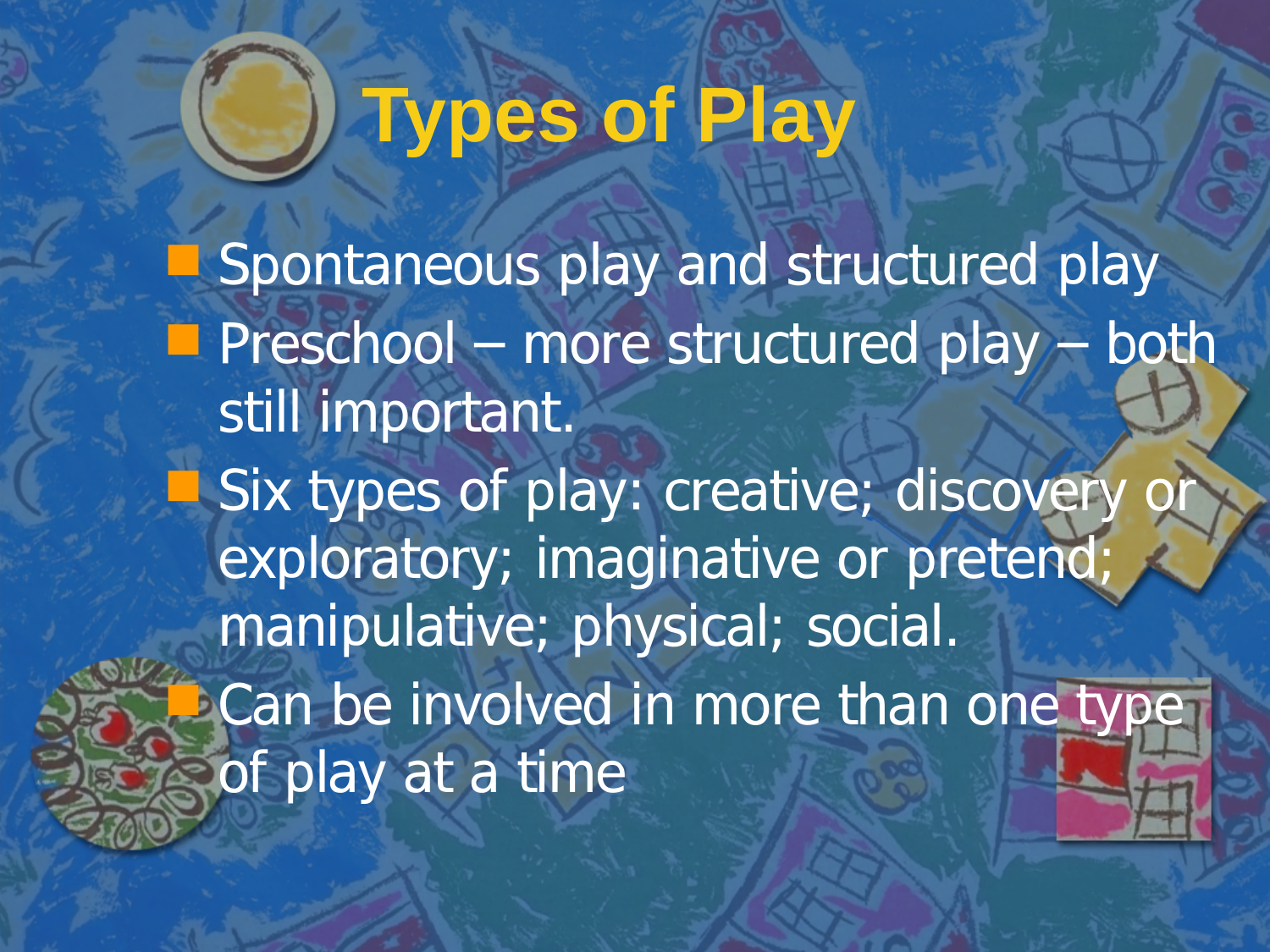

# Types of Play
Spontaneous play and structured play
Preschool – more structured play – both still important.
Six types of play: creative; discovery or exploratory; imaginative or pretend; manipulative; physical; social.
Can be involved in more than one type of play at a time